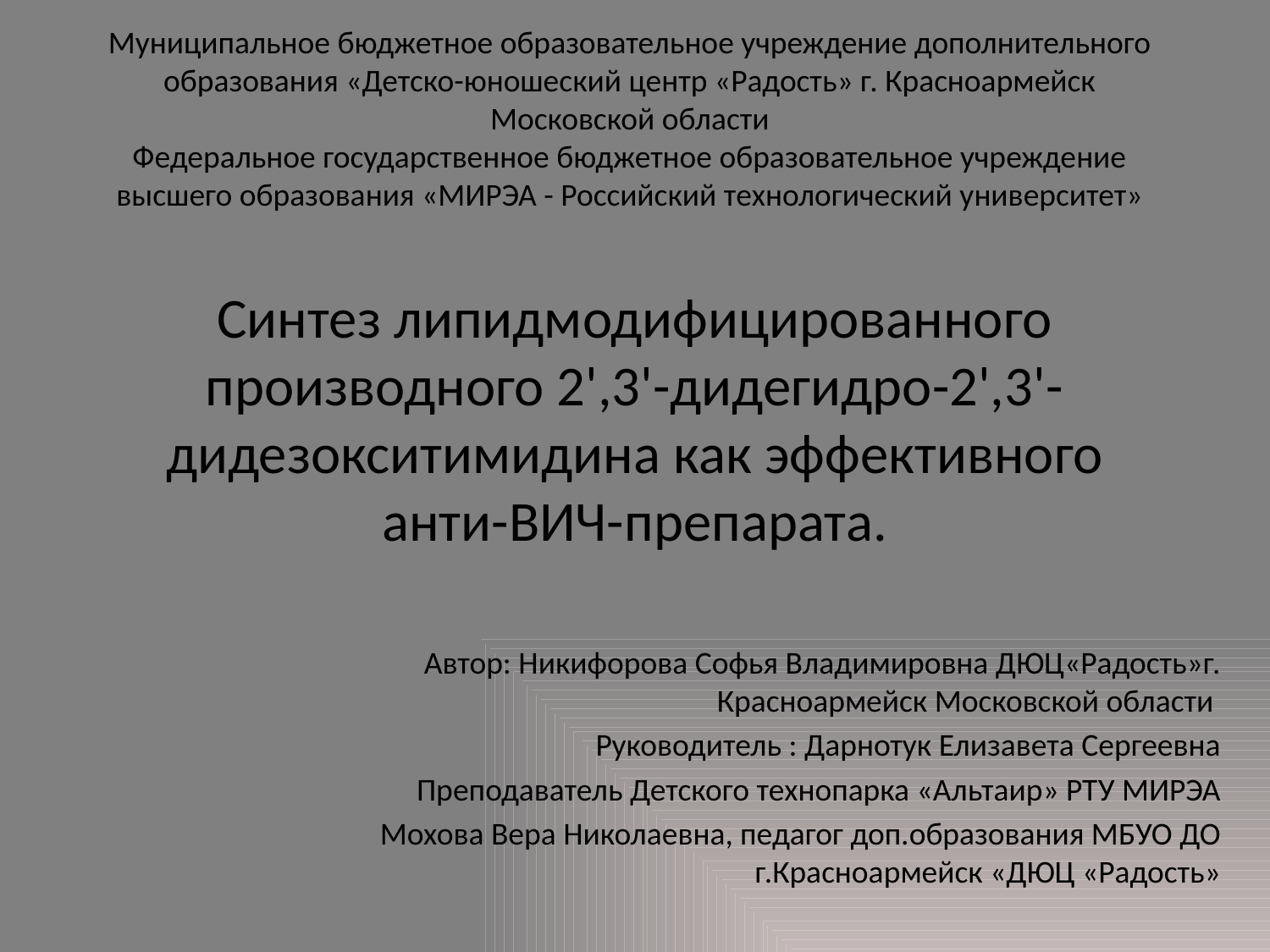

Муниципальное бюджетное образовательное учреждение дополнительного образования «Детско-юношеский центр «Радость» г. Красноармейск Московской области
Федеральное государственное бюджетное образовательное учреждение высшего образования «МИРЭА - Российский технологический университет»
# Синтез липидмодифицированного производного 2',3'-дидегидро-2',3'-дидезокситимидина как эффективного анти-ВИЧ-препарата.
Автор: Никифорова Софья Владимировна ДЮЦ«Радость»г. Красноармейск Московской области
Руководитель : Дарнотук Елизавета Сергеевна
Преподаватель Детского технопарка «Альтаир» РТУ МИРЭА
Мохова Вера Николаевна, педагог доп.образования МБУО ДО г.Красноармейск «ДЮЦ «Радость»